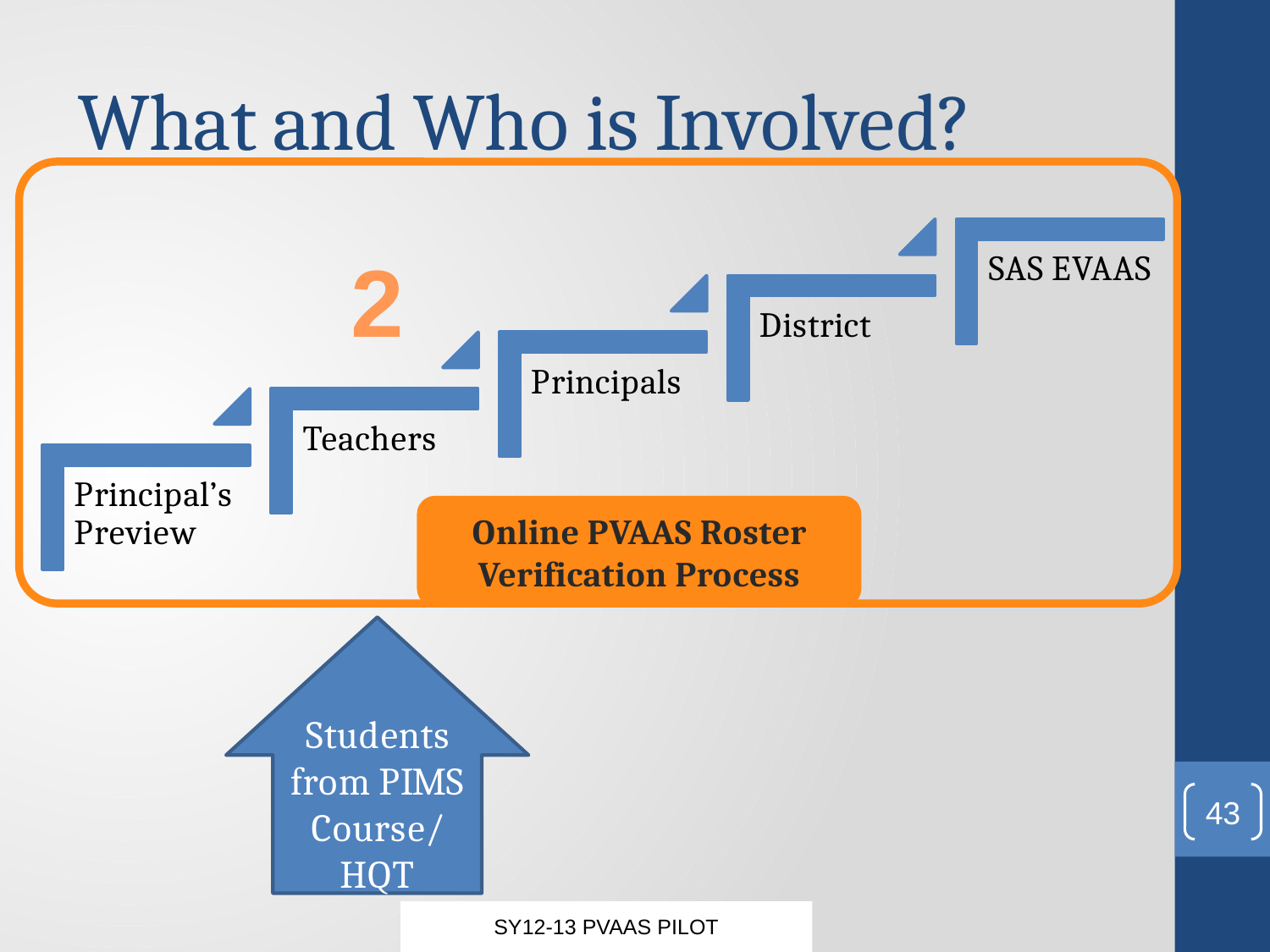

# What and Who is Involved?
Principal’s Preview
Teachers
Principals
District
SAS EVAAS

2
Online PVAAS Roster Verification Process
Students from PIMS Course/
HQT
43
SY12-13 PVAAS PILOT